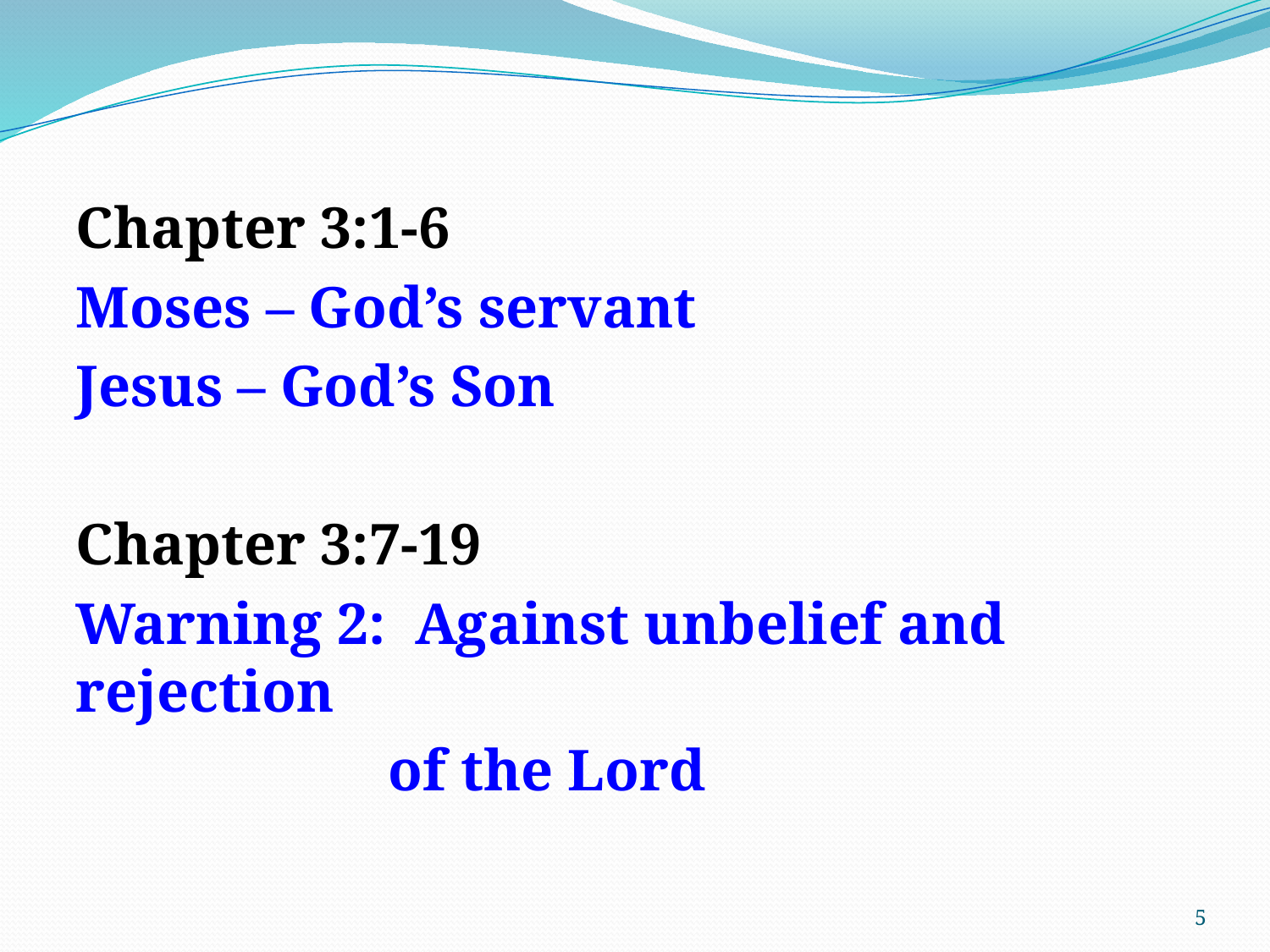

#
Chapter 3:1-6
Moses – God’s servant
Jesus – God’s Son

Chapter 3:7-19
Warning 2:  Against unbelief and rejection
		    of the Lord
5